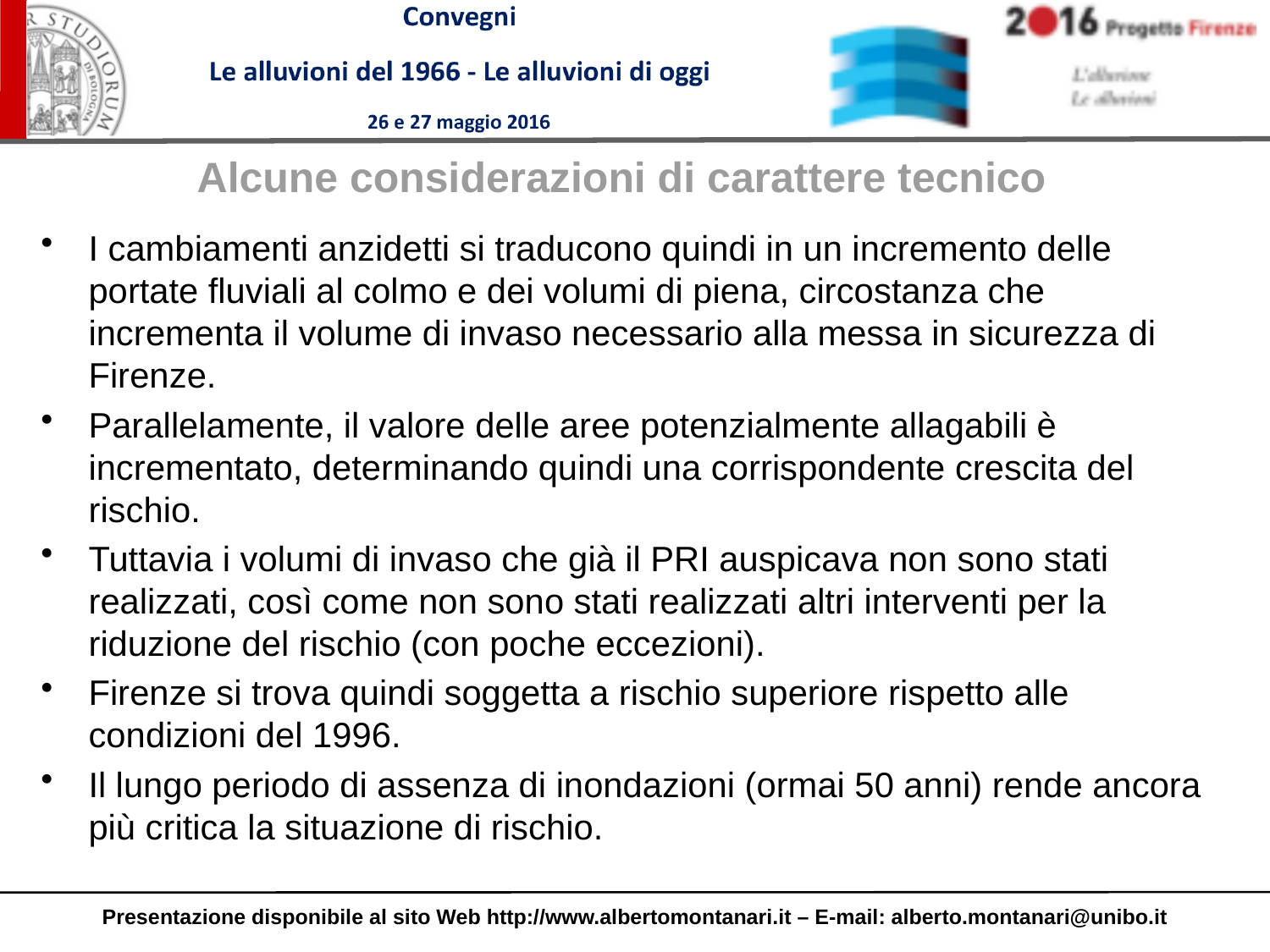

Alcune considerazioni di carattere tecnico
I cambiamenti anzidetti si traducono quindi in un incremento delle portate fluviali al colmo e dei volumi di piena, circostanza che incrementa il volume di invaso necessario alla messa in sicurezza di Firenze.
Parallelamente, il valore delle aree potenzialmente allagabili è incrementato, determinando quindi una corrispondente crescita del rischio.
Tuttavia i volumi di invaso che già il PRI auspicava non sono stati realizzati, così come non sono stati realizzati altri interventi per la riduzione del rischio (con poche eccezioni).
Firenze si trova quindi soggetta a rischio superiore rispetto alle condizioni del 1996.
Il lungo periodo di assenza di inondazioni (ormai 50 anni) rende ancora più critica la situazione di rischio.